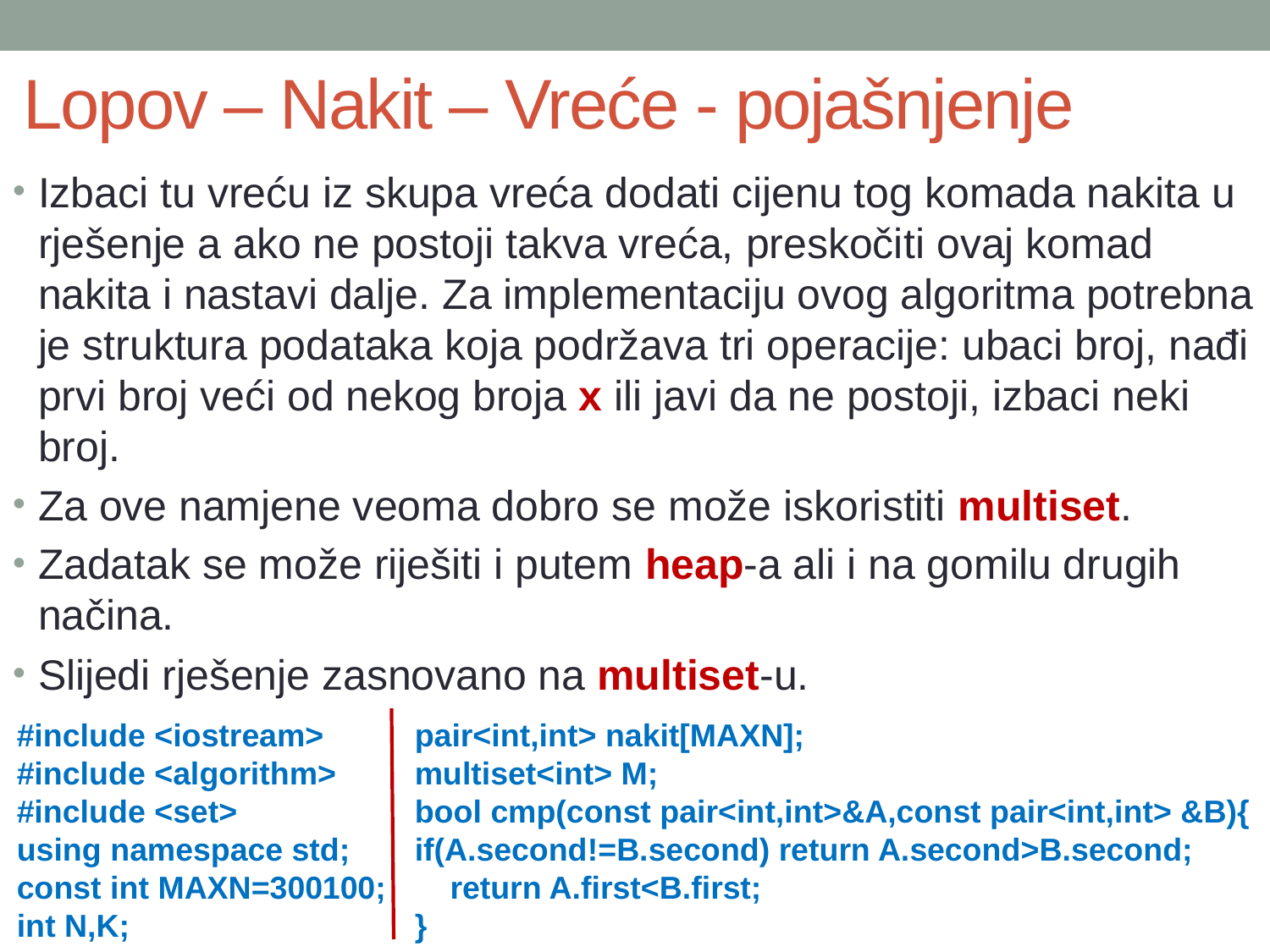

# Lopov – Nakit – Vreće - pojašnjenje
Izbaci tu vreću iz skupa vreća dodati cijenu tog komada nakita u rješenje a ako ne postoji takva vreća, preskočiti ovaj komad nakita i nastavi dalje. Za implementaciju ovog algoritma potrebna je struktura podataka koja podržava tri operacije: ubaci broj, nađi prvi broj veći od nekog broja x ili javi da ne postoji, izbaci neki broj.
Za ove namjene veoma dobro se može iskoristiti multiset.
Zadatak se može riješiti i putem heap-a ali i na gomilu drugih načina.
Slijedi rješenje zasnovano na multiset-u.

pair<int,int> nakit[MAXN];
multiset<int> M;
bool cmp(const pair<int,int>&A,const pair<int,int> &B){
if(A.second!=B.second) return A.second>B.second;
    return A.first<B.first;
}
#include <iostream>
#include <algorithm>
#include <set>
using namespace std;
const int MAXN=300100;
int N,K;